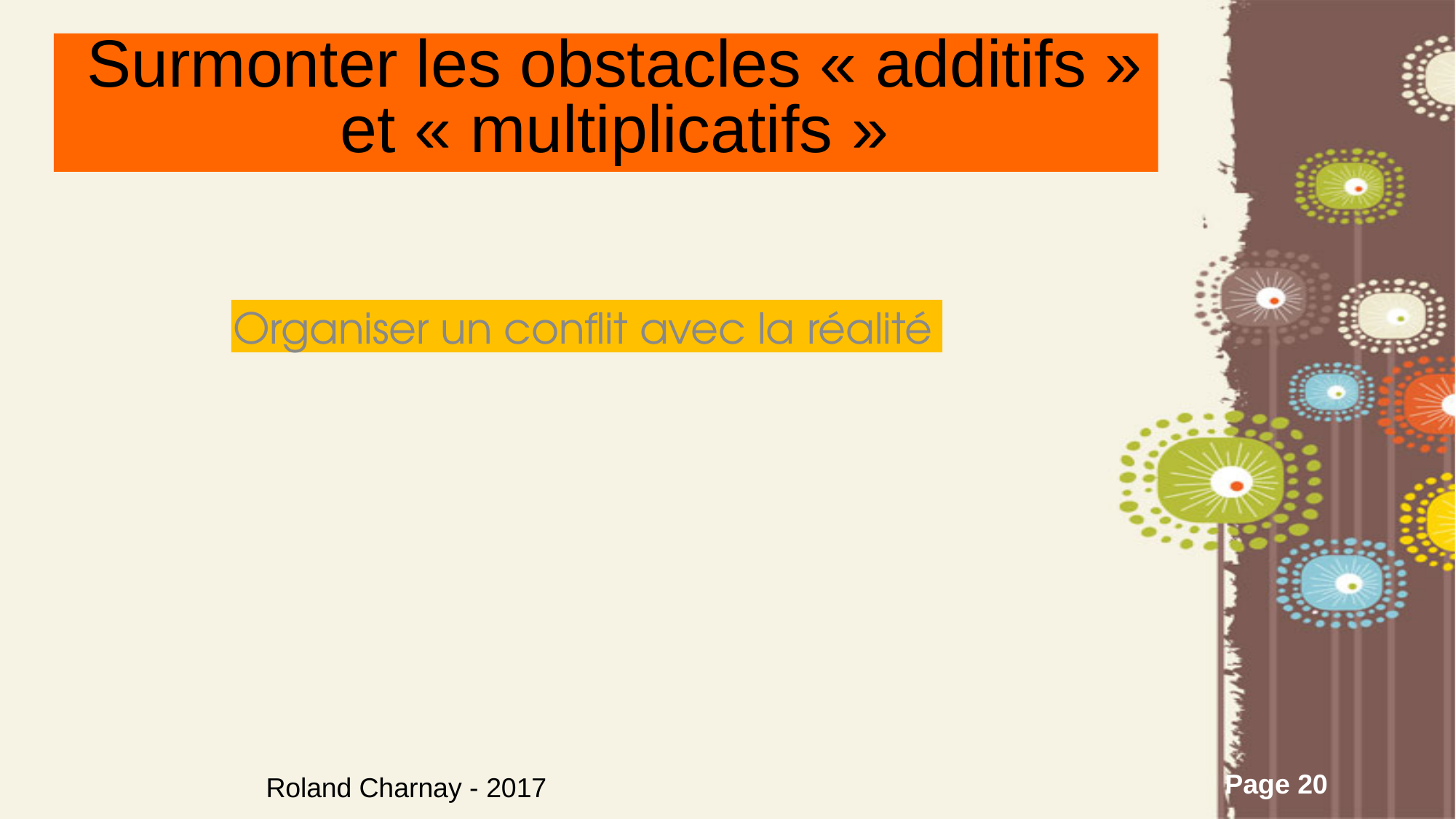

# Surmonter les obstacles « additifs » et « multiplicatifs »
Organiser un conflit avec la réalité
Roland Charnay - 2017